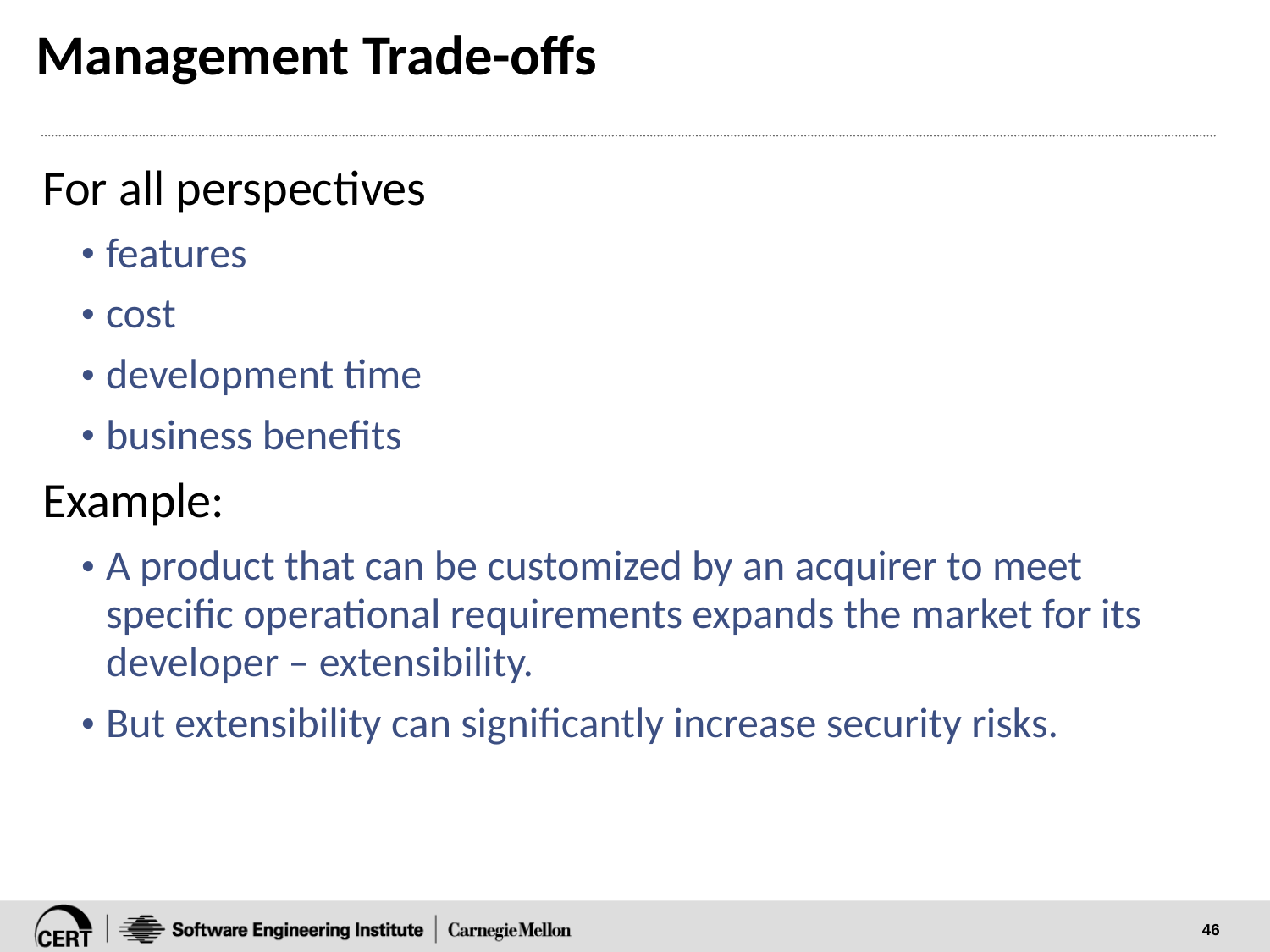

# Management Trade-offs
For all perspectives
features
cost
development time
business benefits
Example:
A product that can be customized by an acquirer to meet specific operational requirements expands the market for its developer – extensibility.
But extensibility can significantly increase security risks.